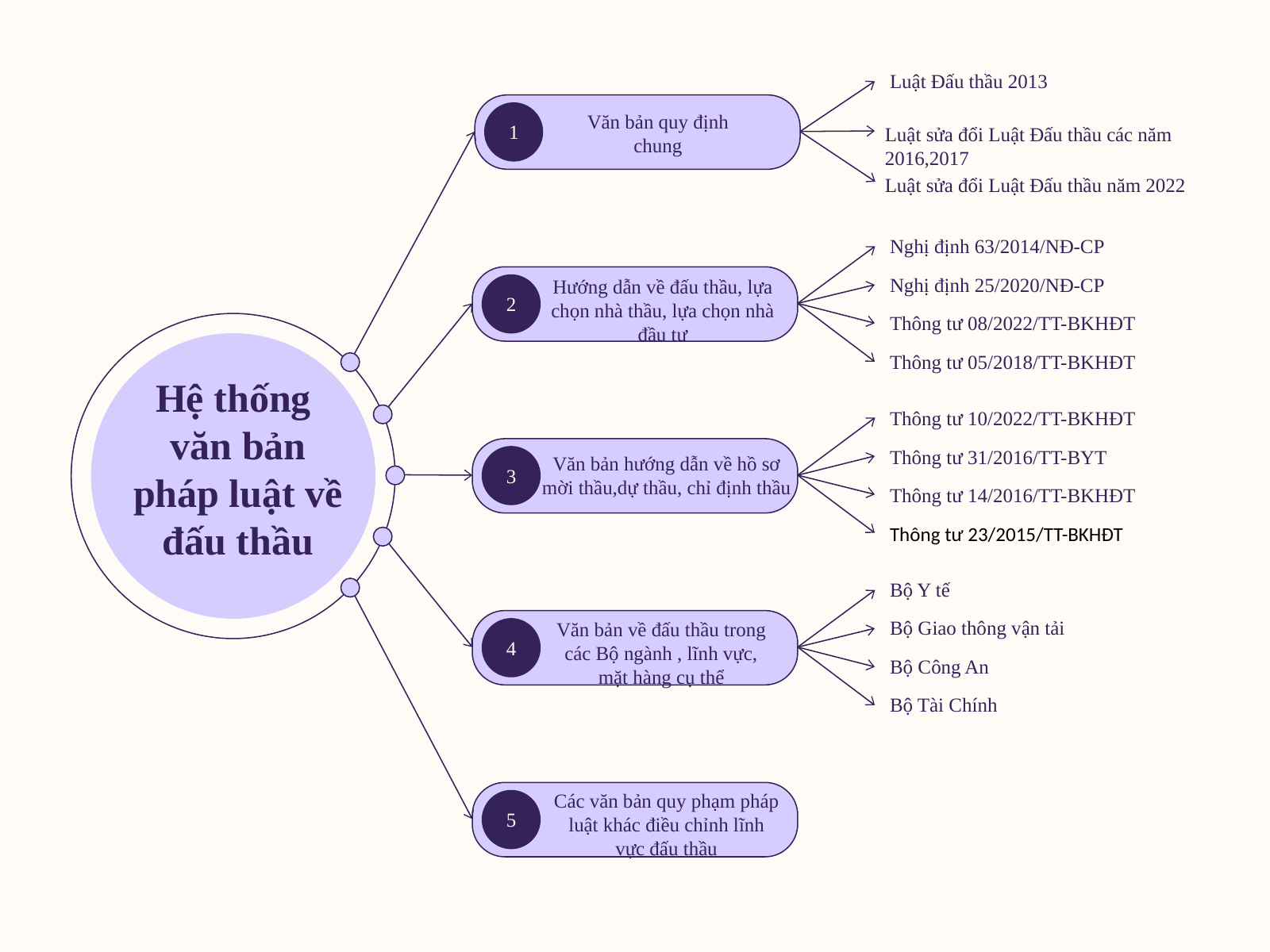

Luật Đấu thầu 2013

1

Văn bản quy định chung
Luật sửa đổi Luật Đấu thầu các năm 2016,2017

Luật sửa đổi Luật Đấu thầu năm 2022
Nghị định 63/2014/NĐ-CP

Nghị định 25/2020/NĐ-CP

2
Hướng dẫn về đấu thầu, lựa chọn nhà thầu, lựa chọn nhà đầu tư

Thông tư 08/2022/TT-BKHĐT

Hệ thống
văn bản pháp luật về đấu thầu
Thông tư 05/2018/TT-BKHĐT

Thông tư 10/2022/TT-BKHĐT

Thông tư 31/2016/TT-BYT

3

Văn bản hướng dẫn về hồ sơ mời thầu,dự thầu, chỉ định thầu

Thông tư 14/2016/TT-BKHĐT

Thông tư 23/2015/TT-BKHĐT

Bộ Y tế

Bộ Giao thông vận tải
Văn bản về đấu thầu trong các Bộ ngành , lĩnh vực, mặt hàng cụ thể

4

Bộ Công An

Bộ Tài Chính

Các văn bản quy phạm pháp luật khác điều chỉnh lĩnh vực đấu thầu

5